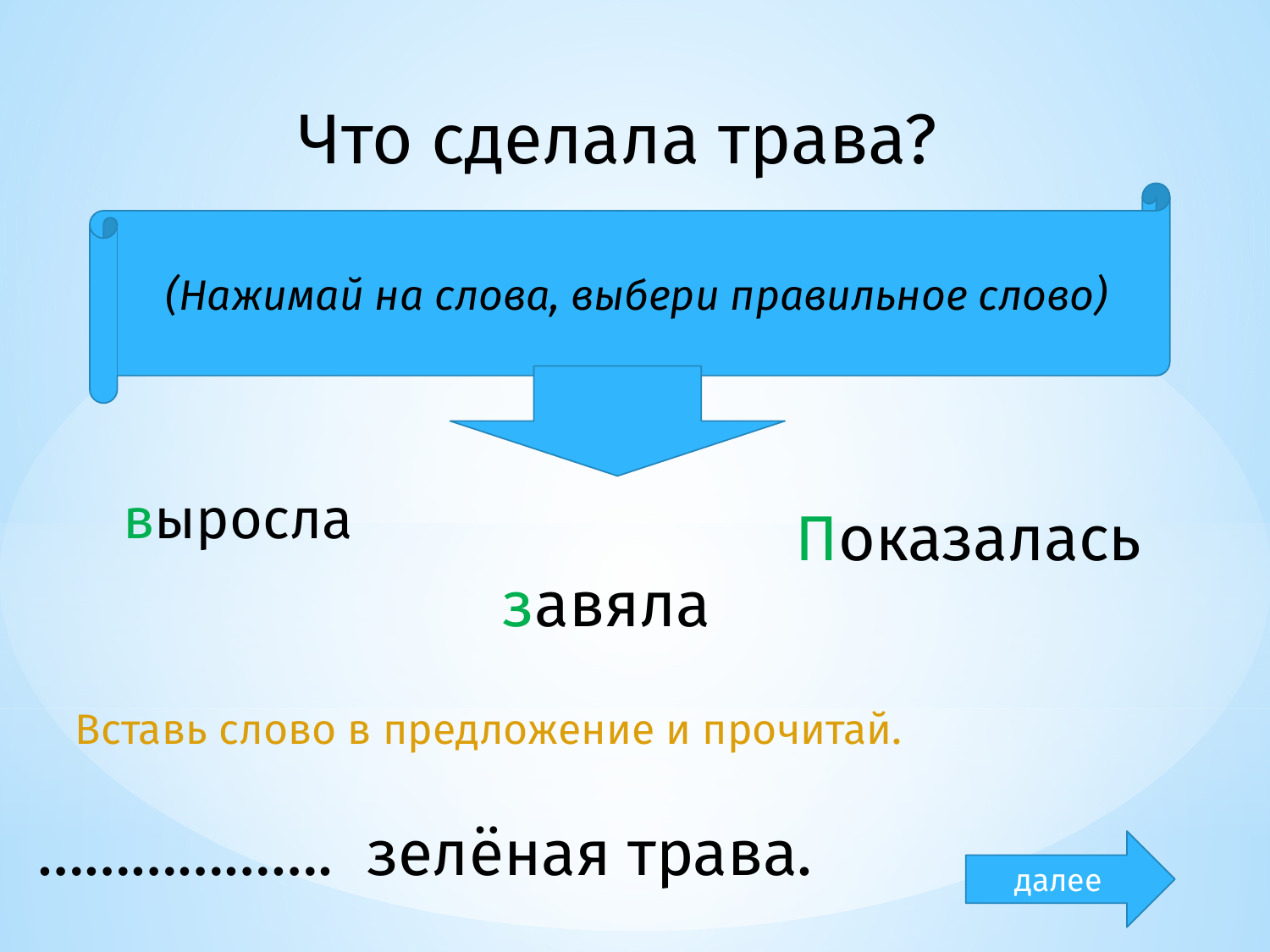

Что сделала трава?
(Нажимай на слова, выбери правильное слово)

выросла
Показалась
завяла
Вставь слово в предложение и прочитай.
……………….  зелёная трава.
далее